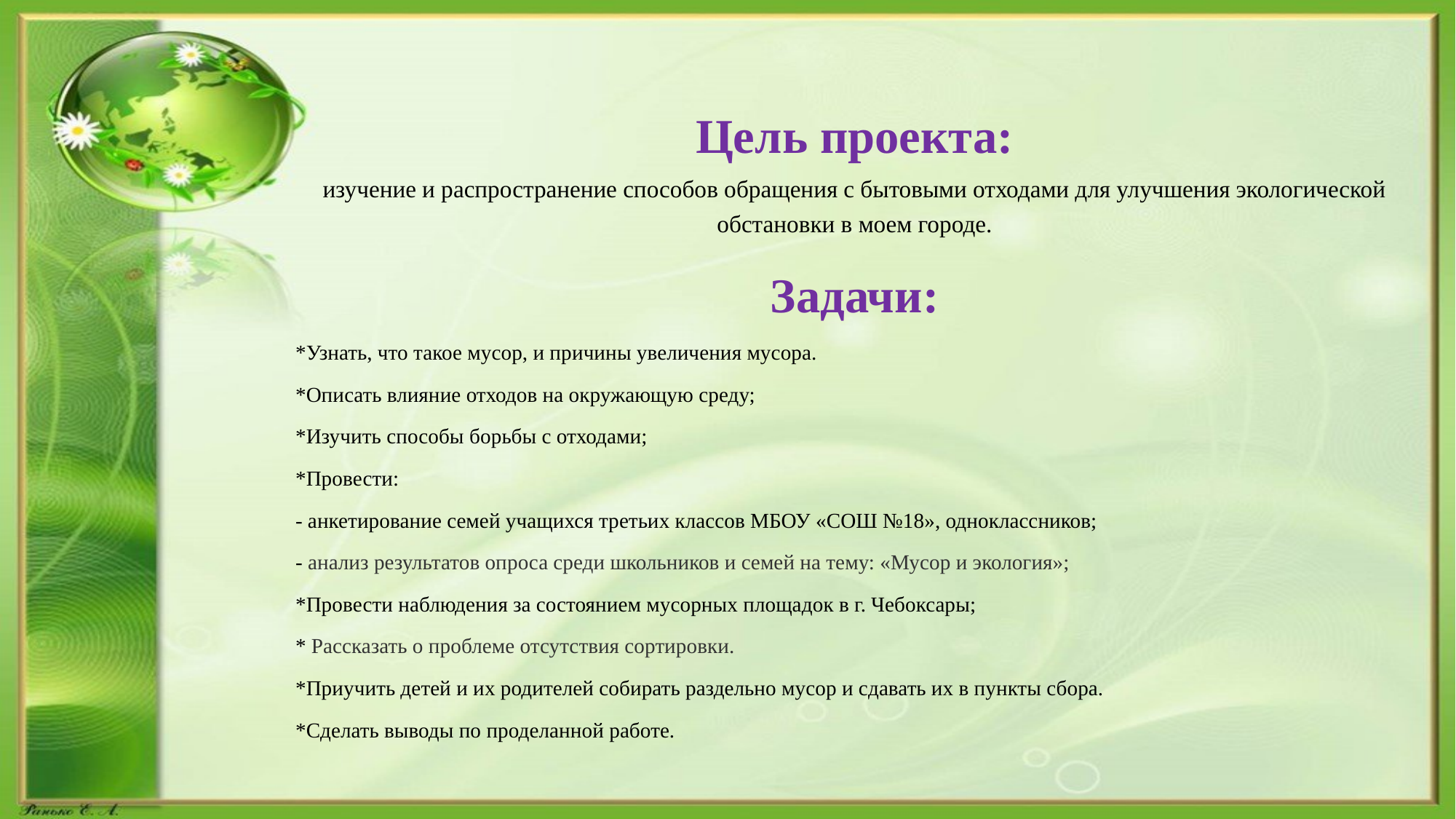

Цель проекта:
изучение и распространение способов обращения с бытовыми отходами для улучшения экологической обстановки в моем городе.

Задачи:
*Узнать, что такое мусор, и причины увеличения мусора.
*Описать влияние отходов на окружающую среду;
*Изучить способы борьбы с отходами;
*Провести:
- анкетирование семей учащихся третьих классов МБОУ «СОШ №18», одноклассников;
- анализ результатов опроса среди школьников и семей на тему: «Мусор и экология»;
*Провести наблюдения за состоянием мусорных площадок в г. Чебоксары;
* Рассказать о проблеме отсутствия сортировки.
*Приучить детей и их родителей собирать раздельно мусор и сдавать их в пункты сбора.
*Сделать выводы по проделанной работе.